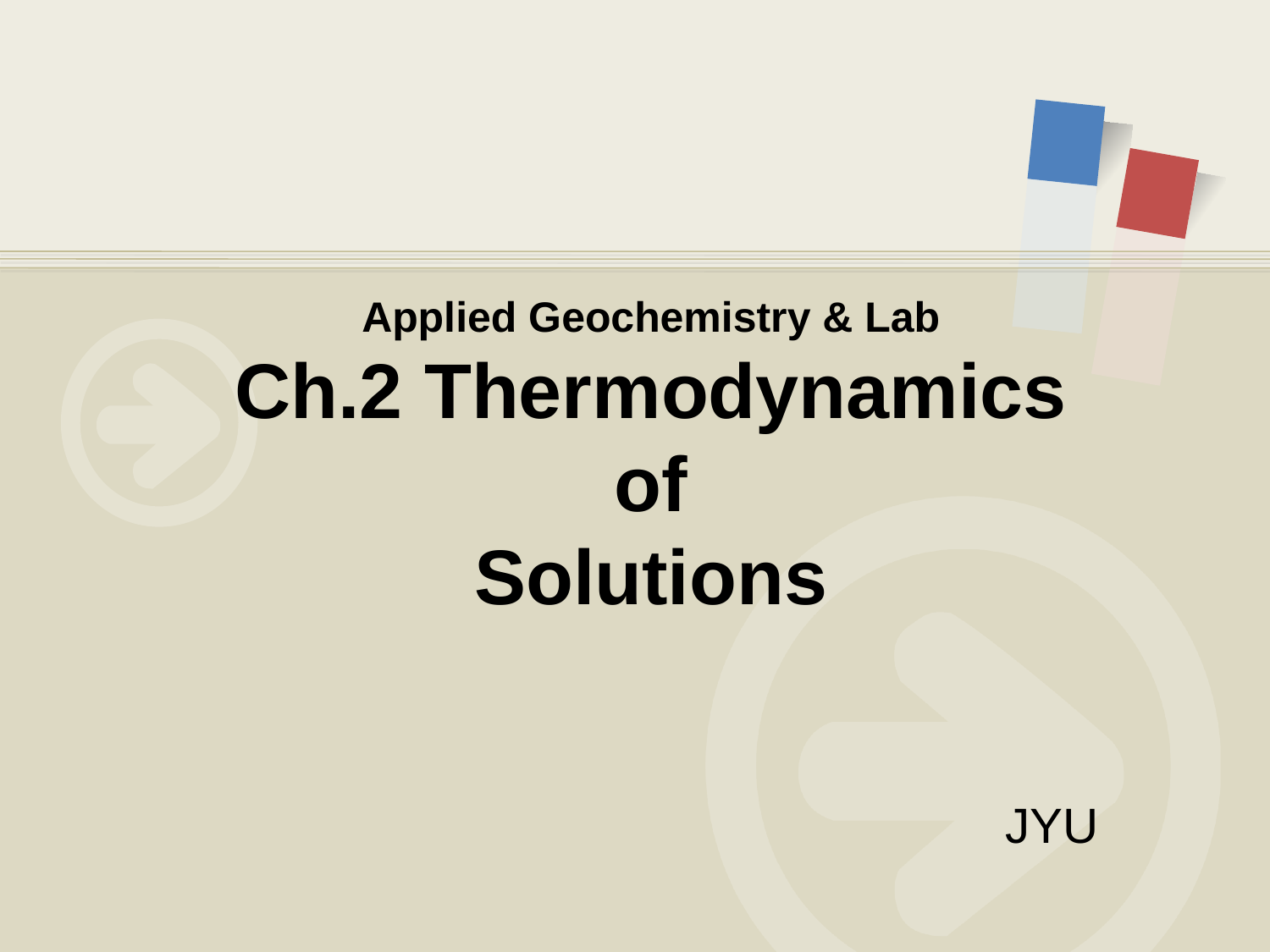

# Applied Geochemistry & Lab Ch.2 Thermodynamics of Solutions
JYU